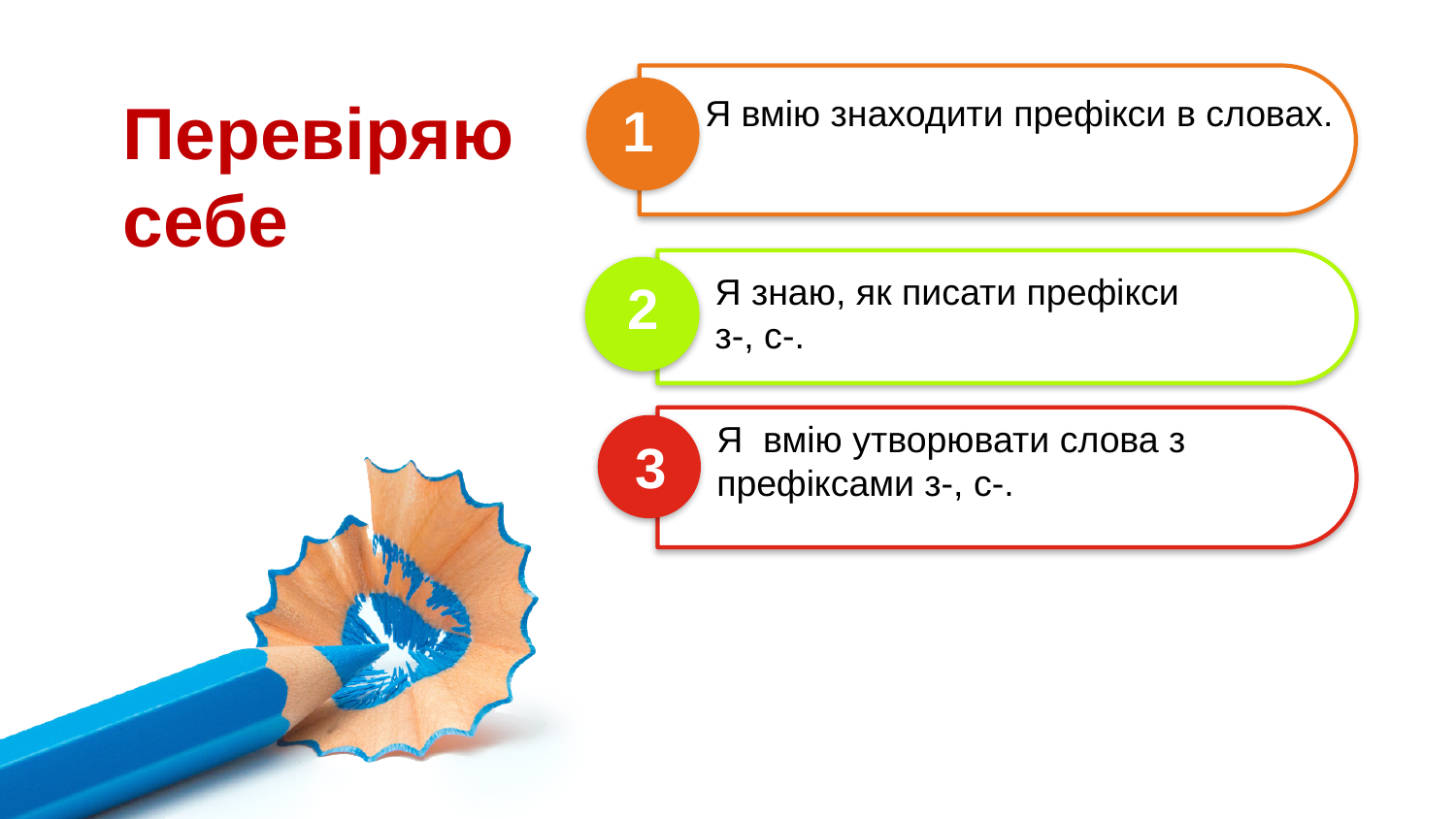

Перевіряю себе

Я вмію знаходити префікси в словах.

1

Я знаю, як писати префікси
з-, с-.
2
Я  вмію утворювати слова з
префіксами з-, с-.

3
4